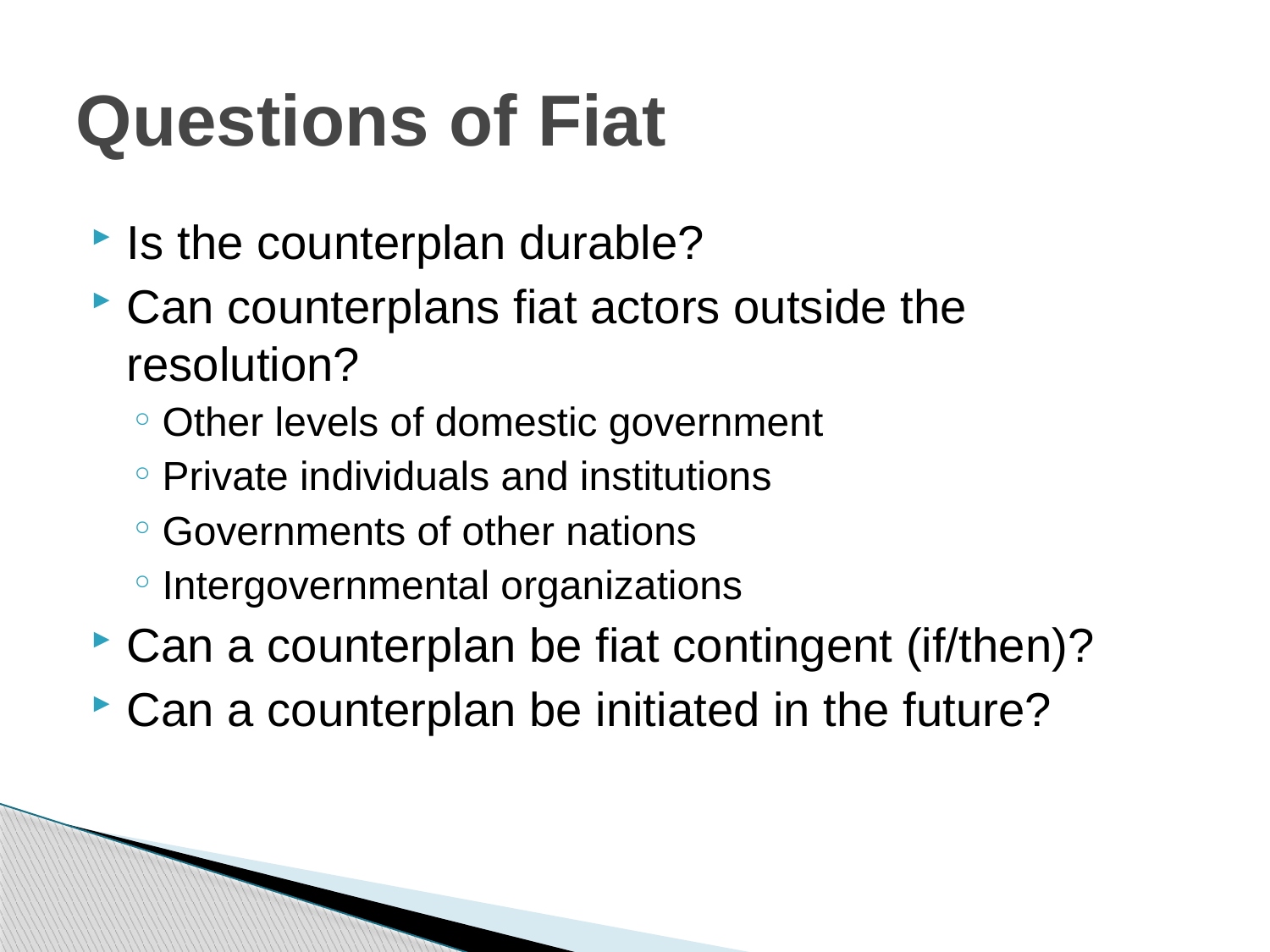

# Questions of Fiat
Is the counterplan durable?
Can counterplans fiat actors outside the resolution?
Other levels of domestic government
Private individuals and institutions
Governments of other nations
Intergovernmental organizations
Can a counterplan be fiat contingent (if/then)?
Can a counterplan be initiated in the future?